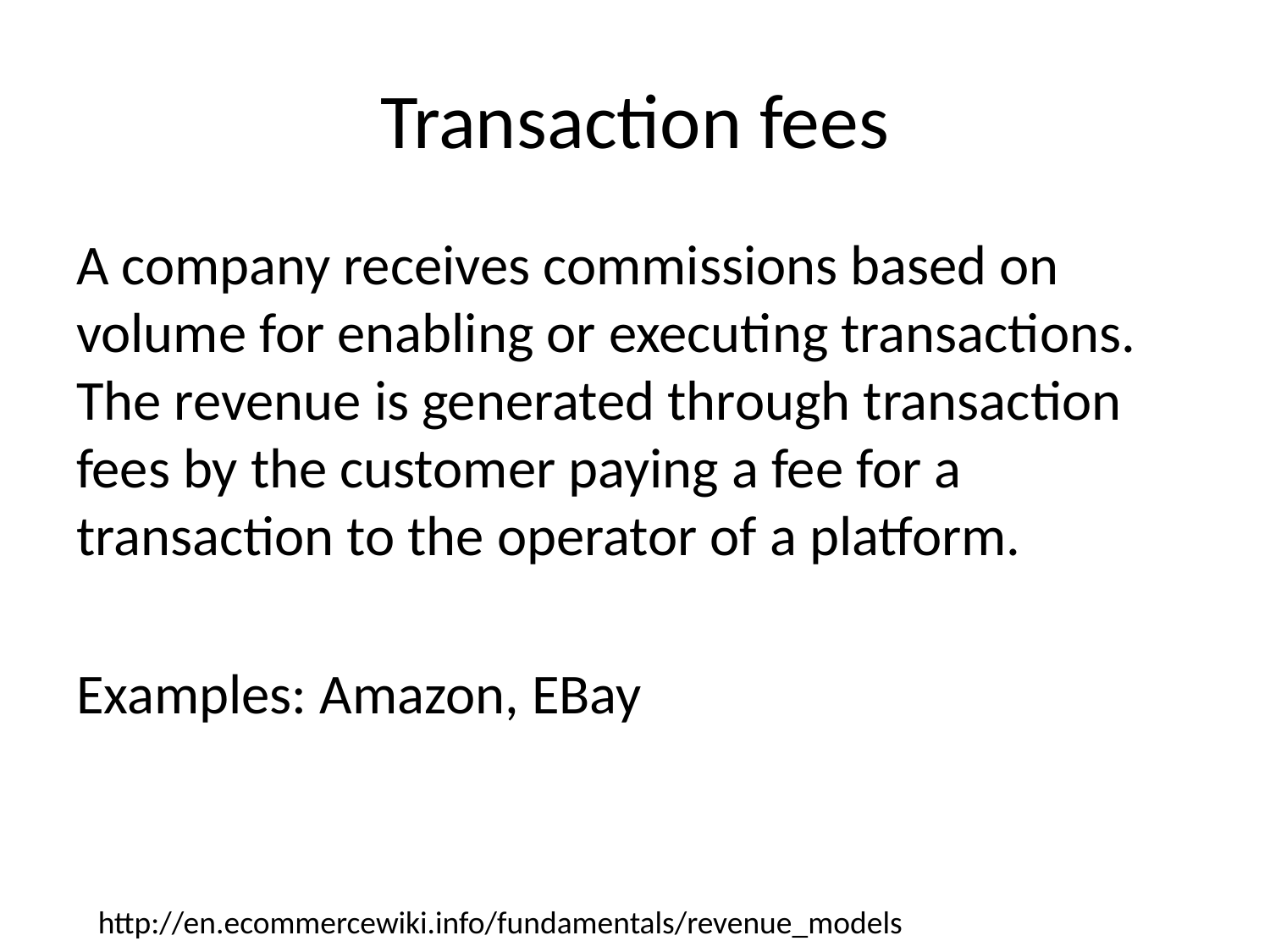

# Transaction fees
A company receives commissions based on volume for enabling or executing transactions. The revenue is generated through transaction fees by the customer paying a fee for a transaction to the operator of a platform.

Examples: Amazon, EBay
http://en.ecommercewiki.info/fundamentals/revenue_models